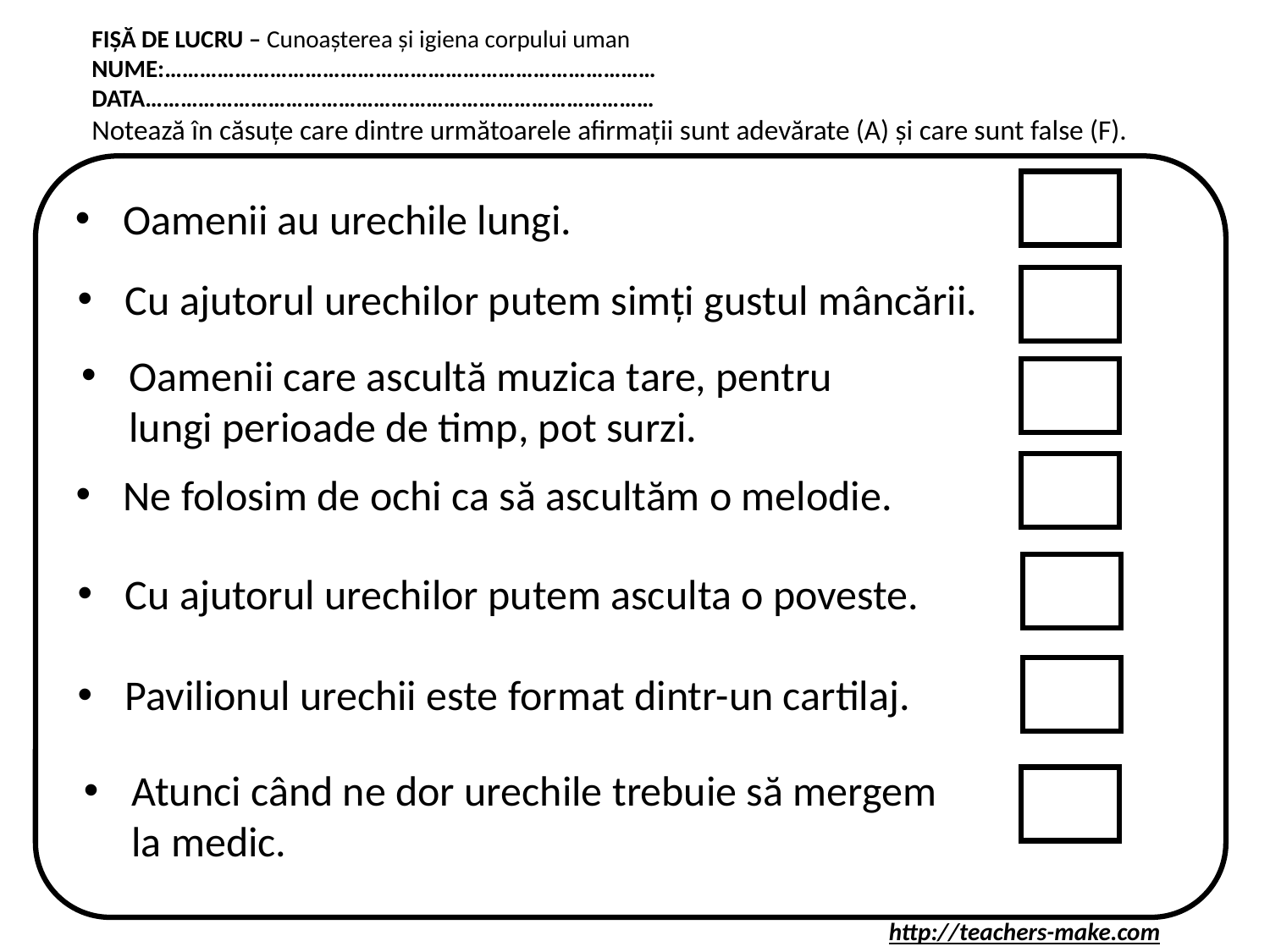

FIȘĂ DE LUCRU – Cunoașterea și igiena corpului uman
NUME:…………………………………………………………………………
DATA……………………………………………………………………………
Notează în căsuțe care dintre următoarele afirmații sunt adevărate (A) și care sunt false (F).

Oamenii au urechile lungi.
Cu ajutorul urechilor putem simți gustul mâncării.

Oamenii care ascultă muzica tare, pentru lungi perioade de timp, pot surzi.

Ne folosim de ochi ca să ascultăm o melodie.

Cu ajutorul urechilor putem asculta o poveste.

Pavilionul urechii este format dintr-un cartilaj.
Atunci când ne dor urechile trebuie să mergem la medic.

http://teachers-make.com